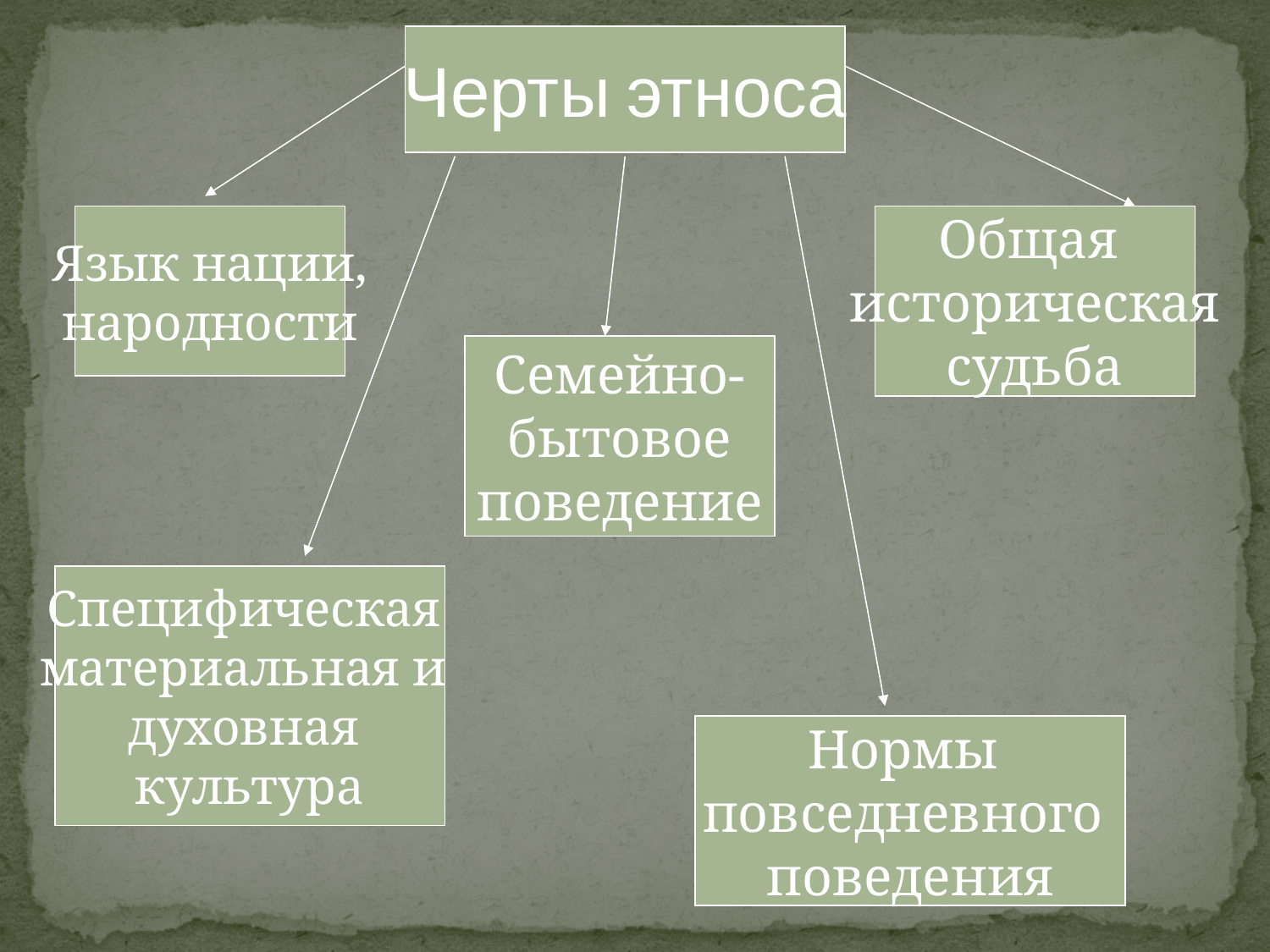

Черты этноса

Язык нации,
народности
Общая
историческая
судьба
Семейно-
бытовое
поведение
Специфическая
материальная и
духовная
культура
Нормы
повседневного
поведения